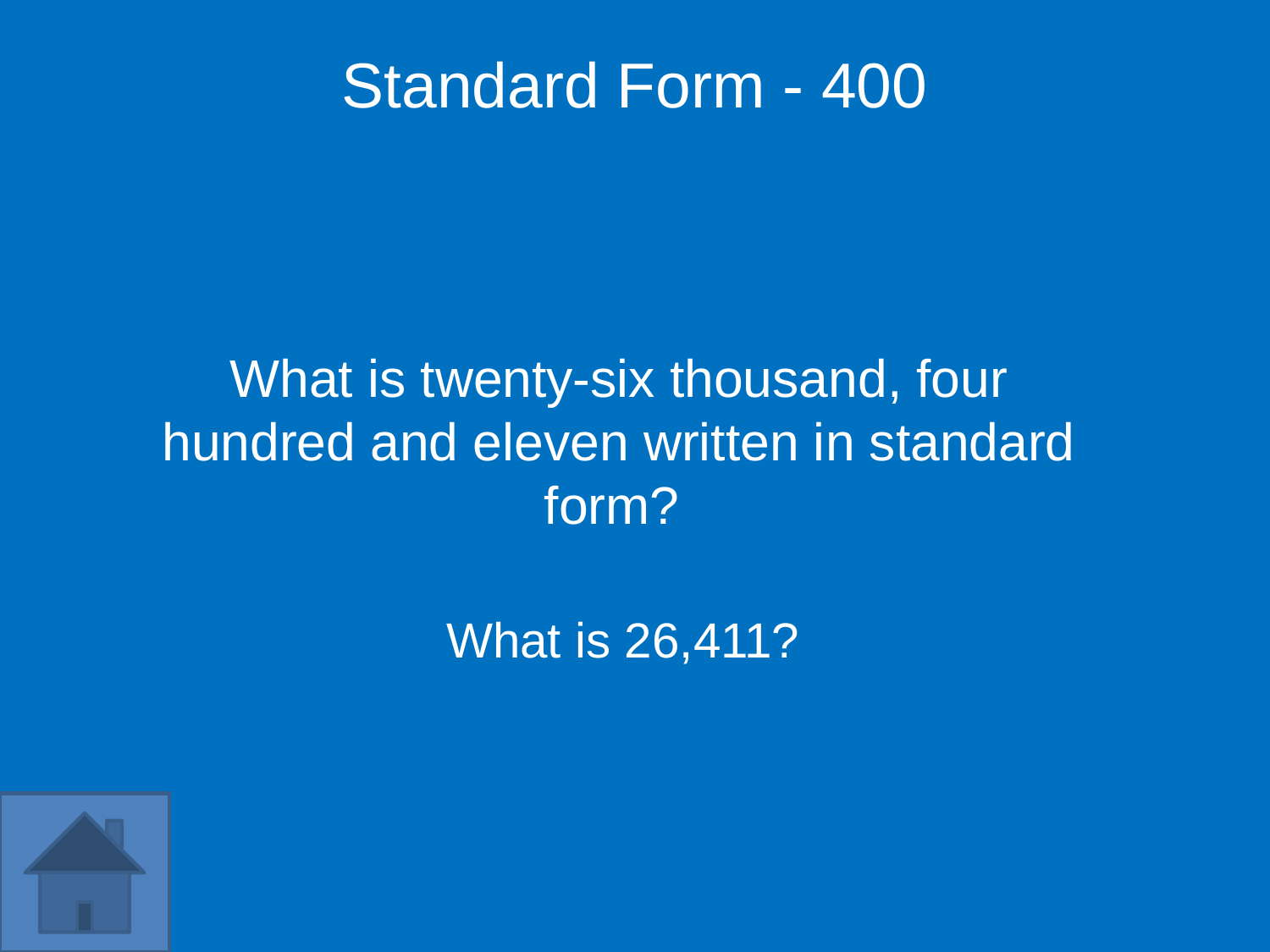

Standard Form - 400

What is 26,411?
What is twenty-six thousand, four hundred and eleven written in standard form?